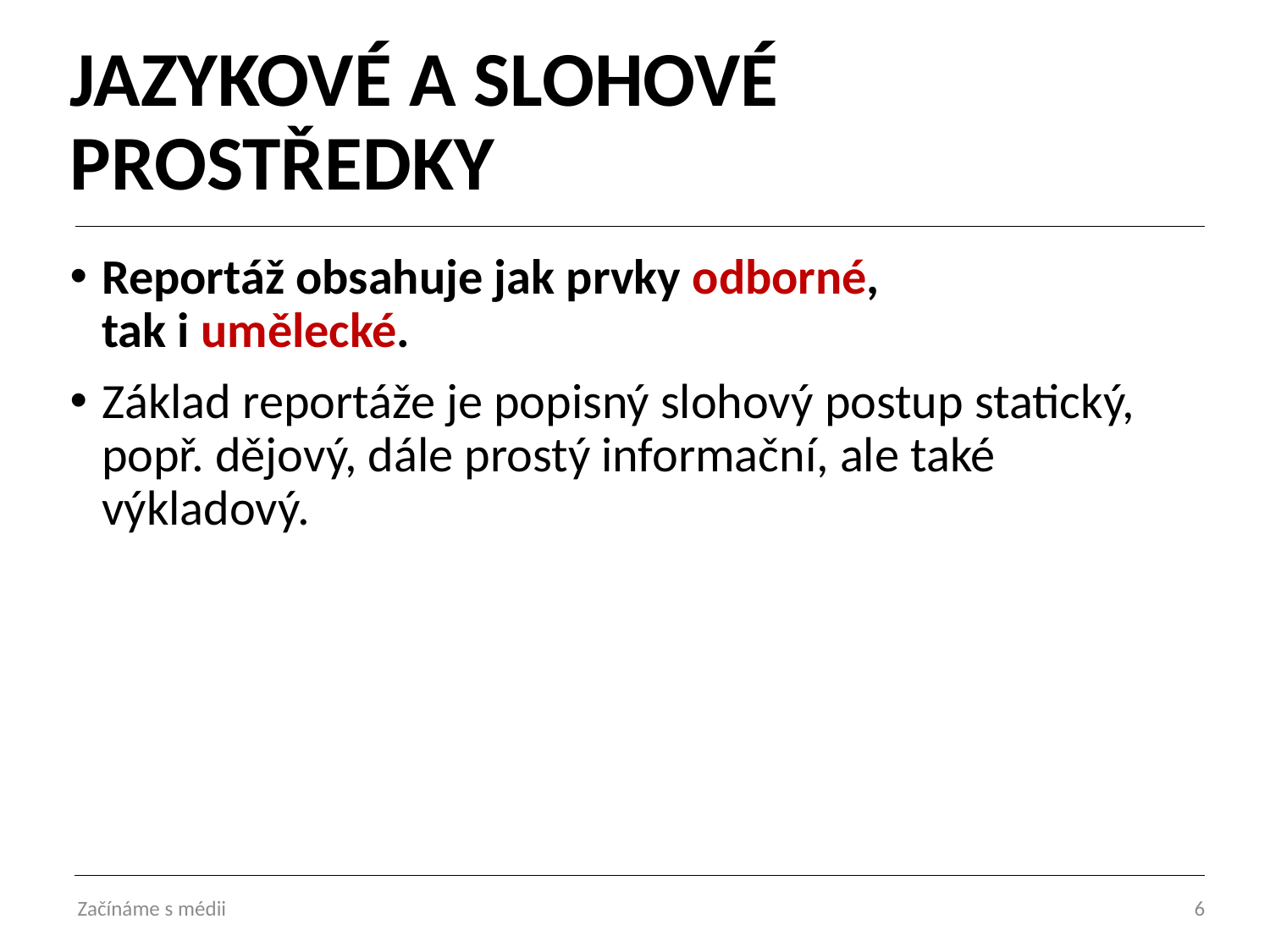

# JAZYKOVÉ A SLOHOVÉ PROSTŘEDKY
Reportáž obsahuje jak prvky odborné,
tak i umělecké.
Základ reportáže je popisný slohový postup statický, popř. dějový, dále prostý informační, ale také výkladový.

Začínáme s médii
6